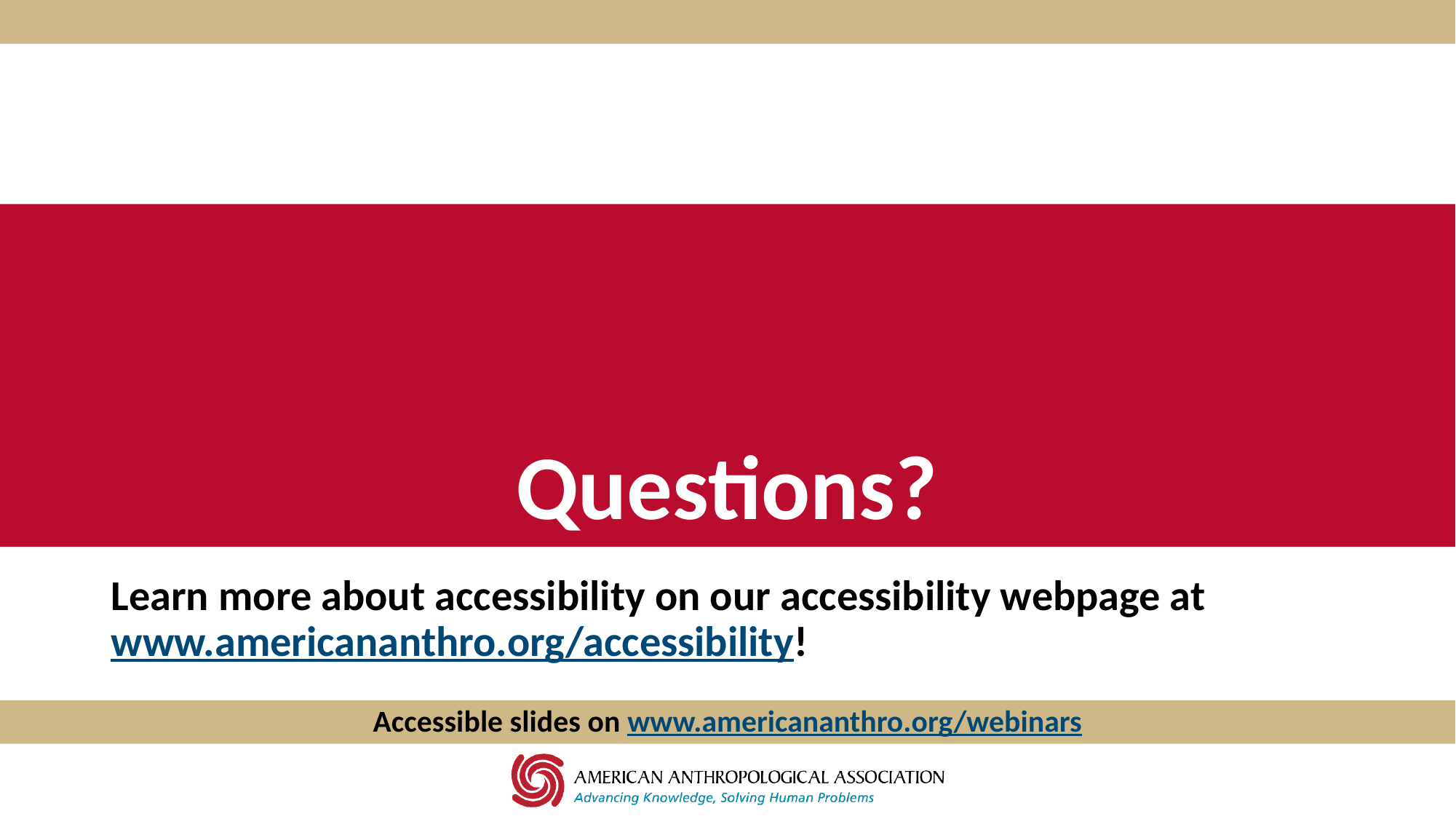

# Questions?

Learn more about accessibility on our accessibility webpage at www.americananthro.org/accessibility!
Accessible slides on www.americananthro.org/webinars